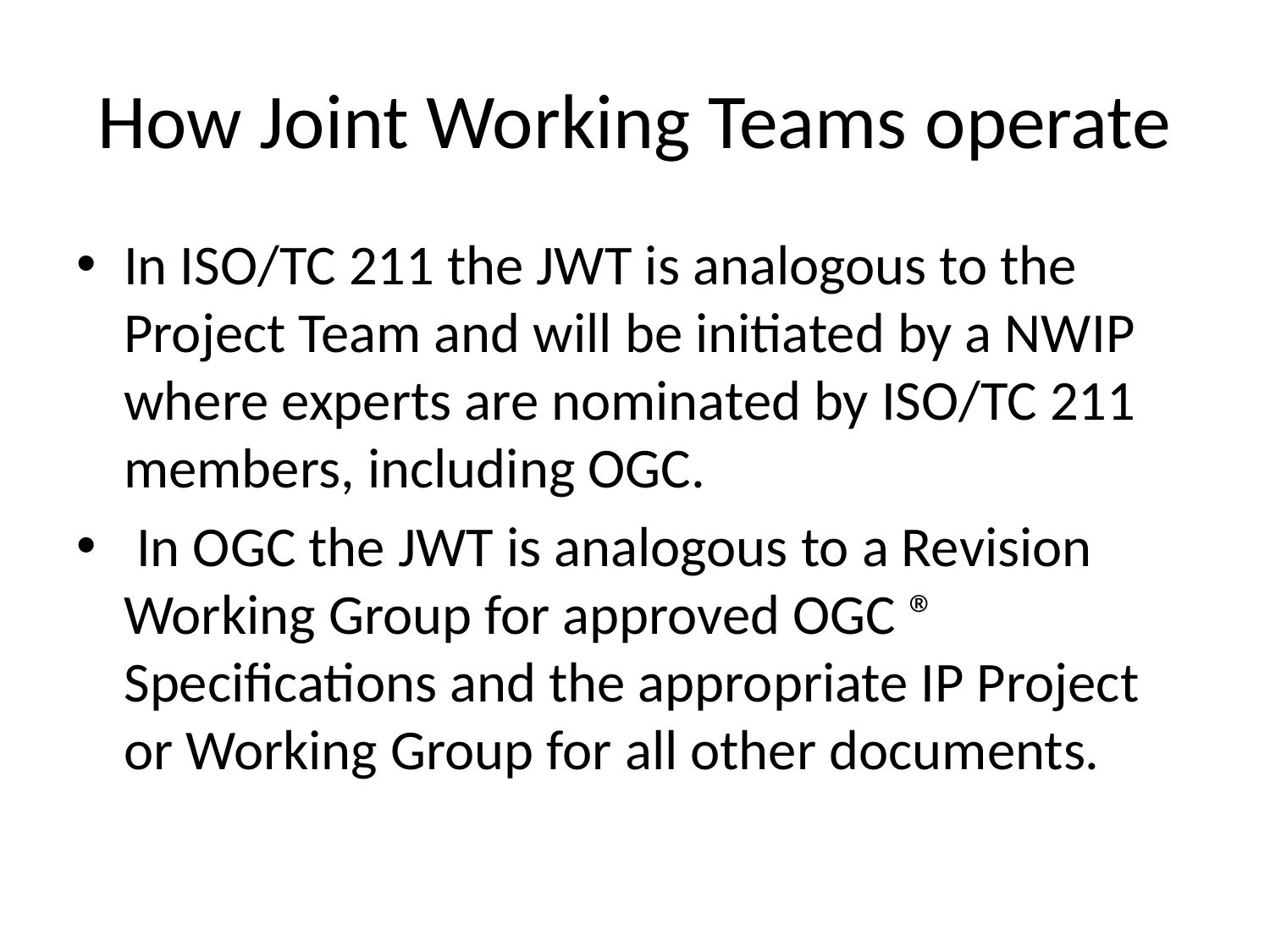

# How Joint Working Teams operate
In ISO/TC 211 the JWT is analogous to the Project Team and will be initiated by a NWIP where experts are nominated by ISO/TC 211 members, including OGC.
 In OGC the JWT is analogous to a Revision Working Group for approved OGC ® Specifications and the appropriate IP Project or Working Group for all other documents.